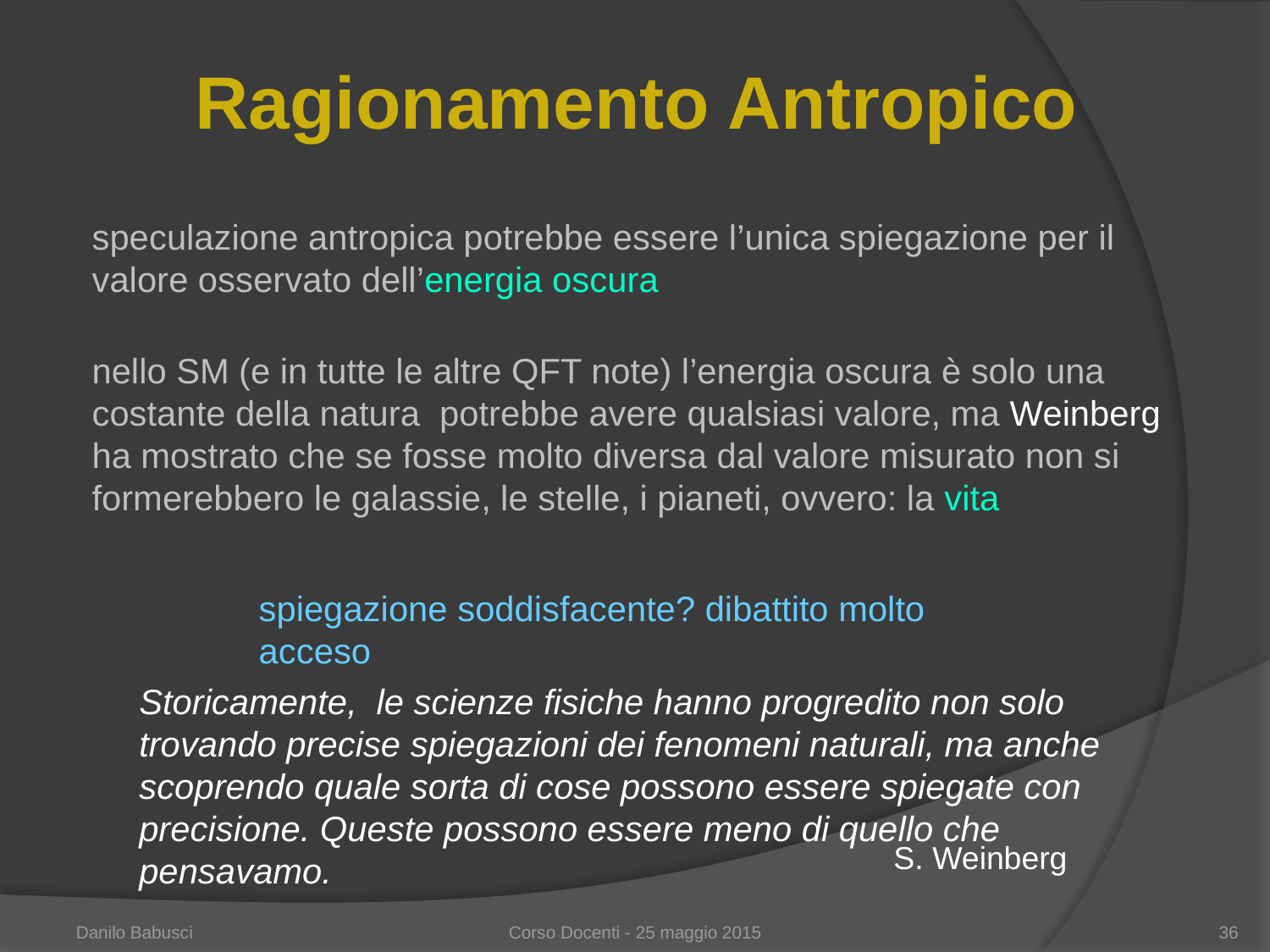

# Ragionamento Antropico
speculazione antropica potrebbe essere l’unica spiegazione per il valore osservato dell’energia oscura
nello SM (e in tutte le altre QFT note) l’energia oscura è solo una costante della natura  potrebbe avere qualsiasi valore, ma Weinberg ha mostrato che se fosse molto diversa dal valore misurato non si formerebbero le galassie, le stelle, i pianeti, ovvero: la vita
spiegazione soddisfacente? dibattito molto acceso
Storicamente,  le scienze fisiche hanno progredito non solo trovando precise spiegazioni dei fenomeni naturali, ma anche scoprendo quale sorta di cose possono essere spiegate con precisione. Queste possono essere meno di quello che pensavamo.
S. Weinberg
Danilo Babusci
Corso Docenti - 25 maggio 2015
36